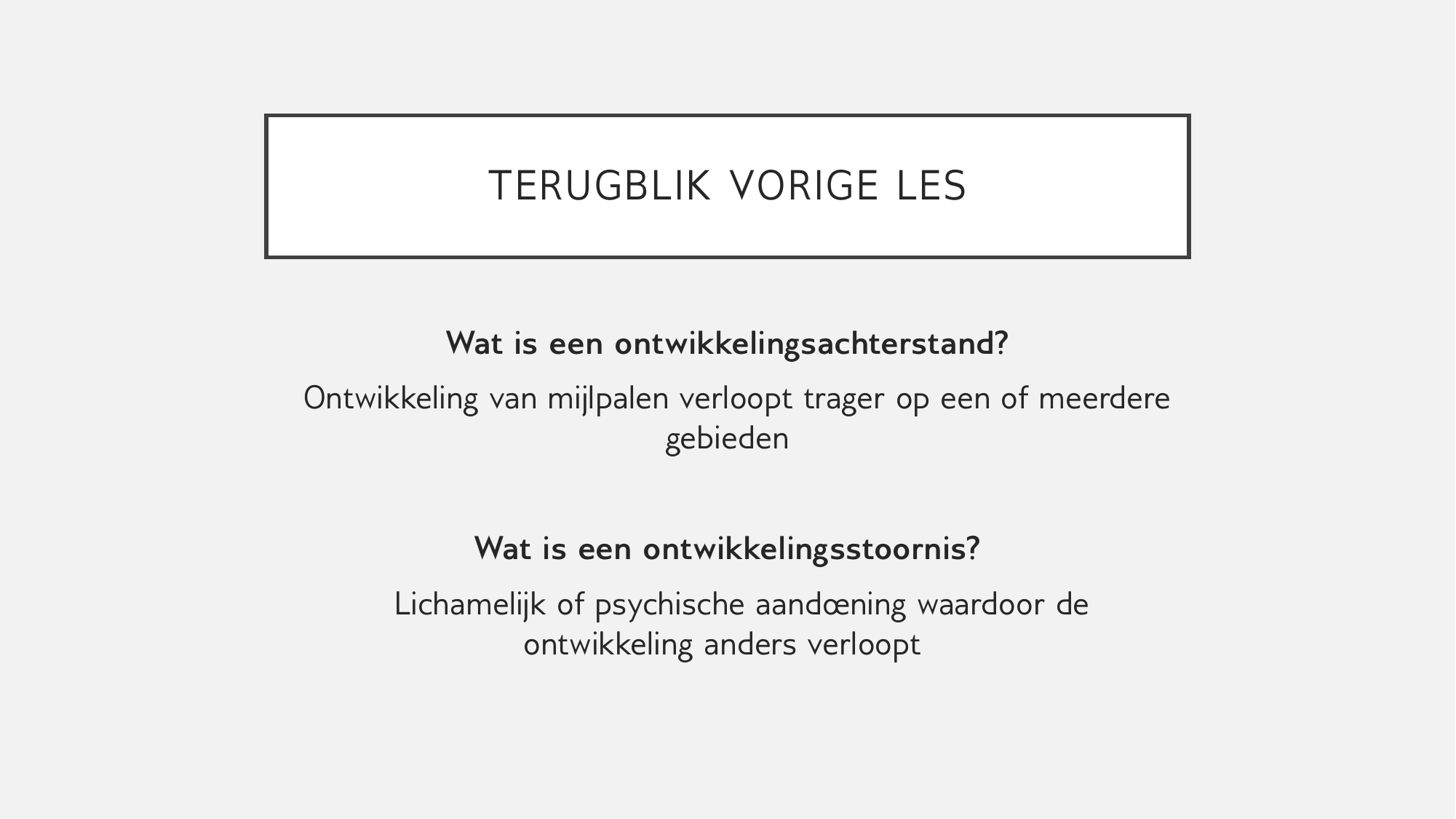

# Terugblik vorige les
Wat is een ontwikkelingsachterstand?
  Ontwikkeling van mijlpalen verloopt trager op een of meerdere gebieden

Wat is een ontwikkelingsstoornis?
   Lichamelijk of psychische aandoening waardoor de ontwikkeling anders verloopt